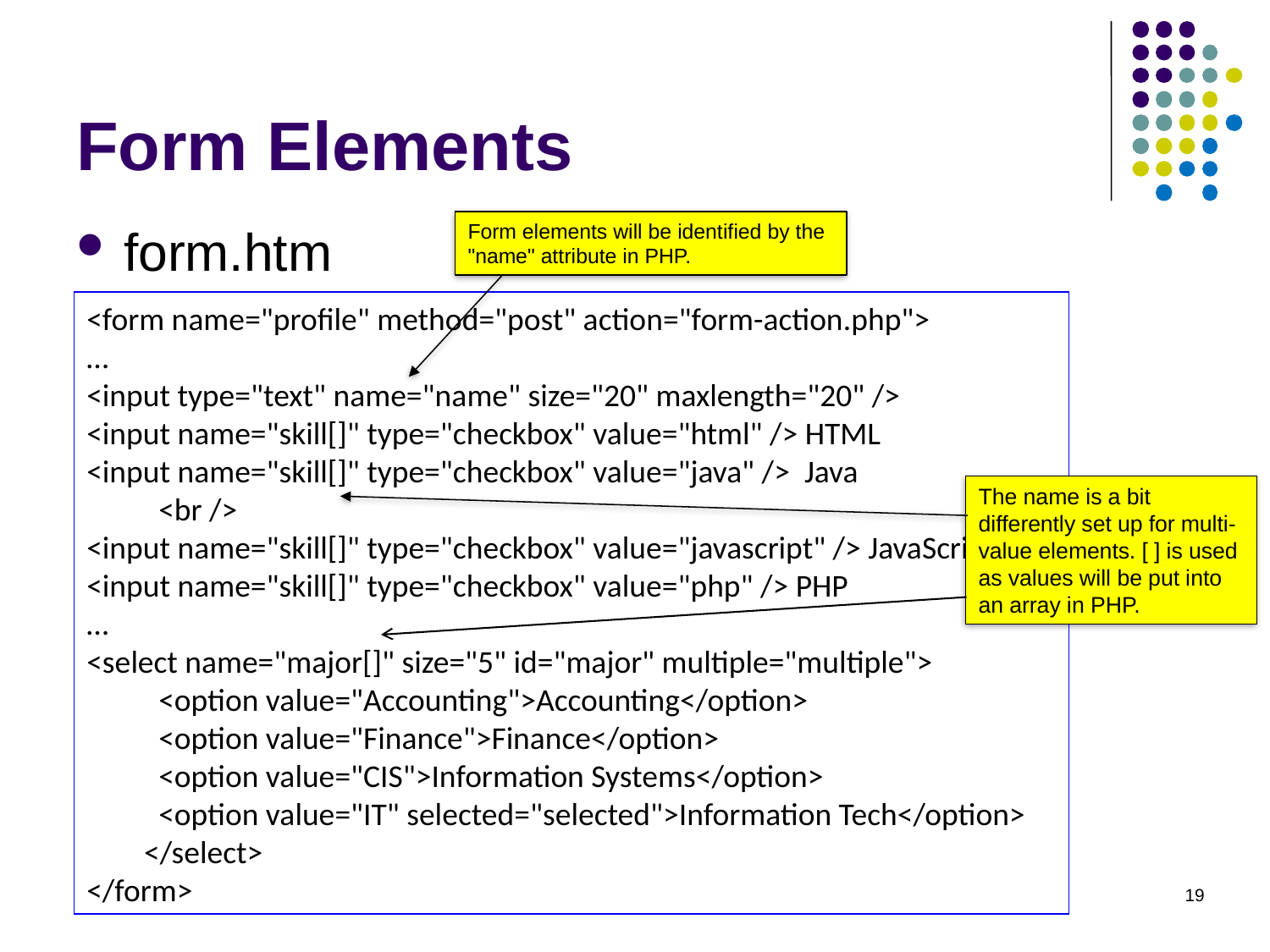

# Form Elements
form.htm
Form elements will be identified by the "name" attribute in PHP.
<form name="profile" method="post" action="form-action.php">
…
<input type="text" name="name" size="20" maxlength="20" />
<input name="skill[]" type="checkbox" value="html" /> HTML
<input name="skill[]" type="checkbox" value="java" />  Java
          <br />
<input name="skill[]" type="checkbox" value="javascript" /> JavaScript
<input name="skill[]" type="checkbox" value="php" /> PHP
…
<select name="major[]" size="5" id="major" multiple="multiple">
          <option value="Accounting">Accounting</option>
          <option value="Finance">Finance</option>
          <option value="CIS">Information Systems</option>
          <option value="IT" selected="selected">Information Tech</option>
        </select>
</form>
The name is a bit differently set up for multi-value elements. [ ] is used as values will be put into an array in PHP.
19